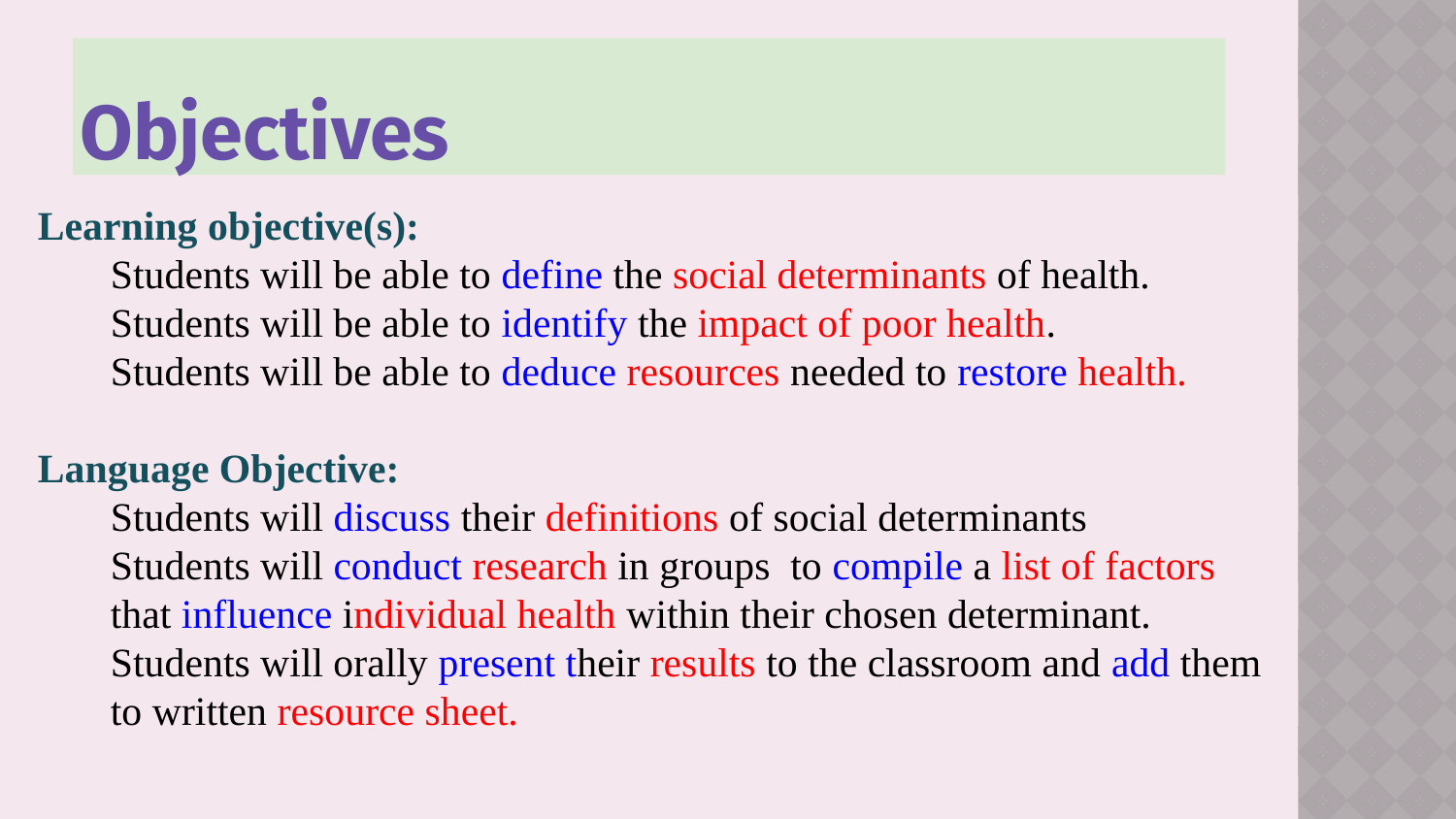

# Objectives
Learning objective(s):
Students will be able to define the social determinants of health.
Students will be able to identify the impact of poor health.
Students will be able to deduce resources needed to restore health.

Language Objective:
Students will discuss their definitions of social determinants
Students will conduct research in groups  to compile a list of factors that influence individual health within their chosen determinant.
Students will orally present their results to the classroom and add them to written resource sheet.